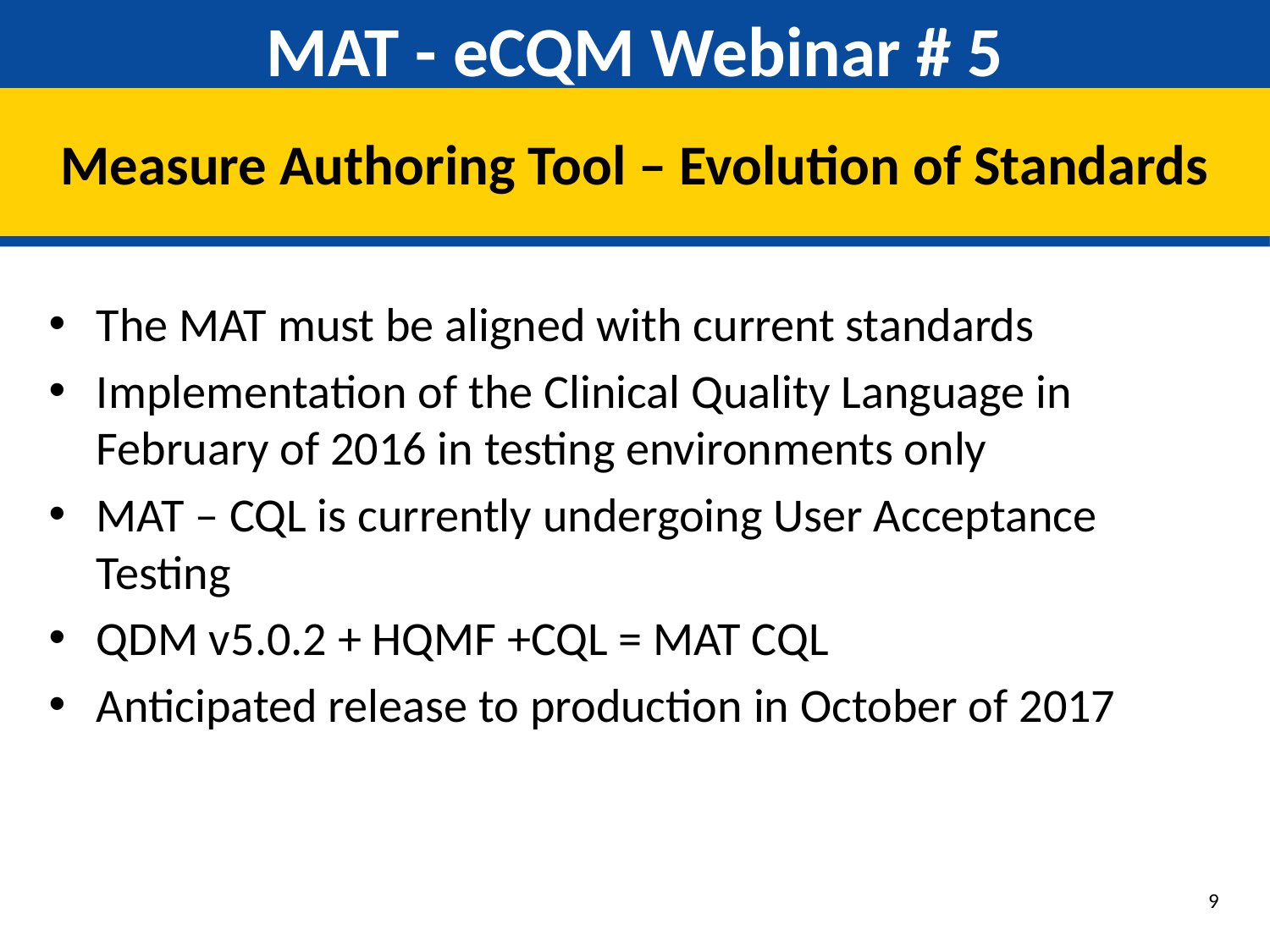

# MAT - eCQM Webinar # 5
Measure Authoring Tool – Evolution of Standards
The MAT must be aligned with current standards
Implementation of the Clinical Quality Language in February of 2016 in testing environments only
MAT – CQL is currently undergoing User Acceptance Testing
QDM v5.0.2 + HQMF +CQL = MAT CQL
Anticipated release to production in October of 2017